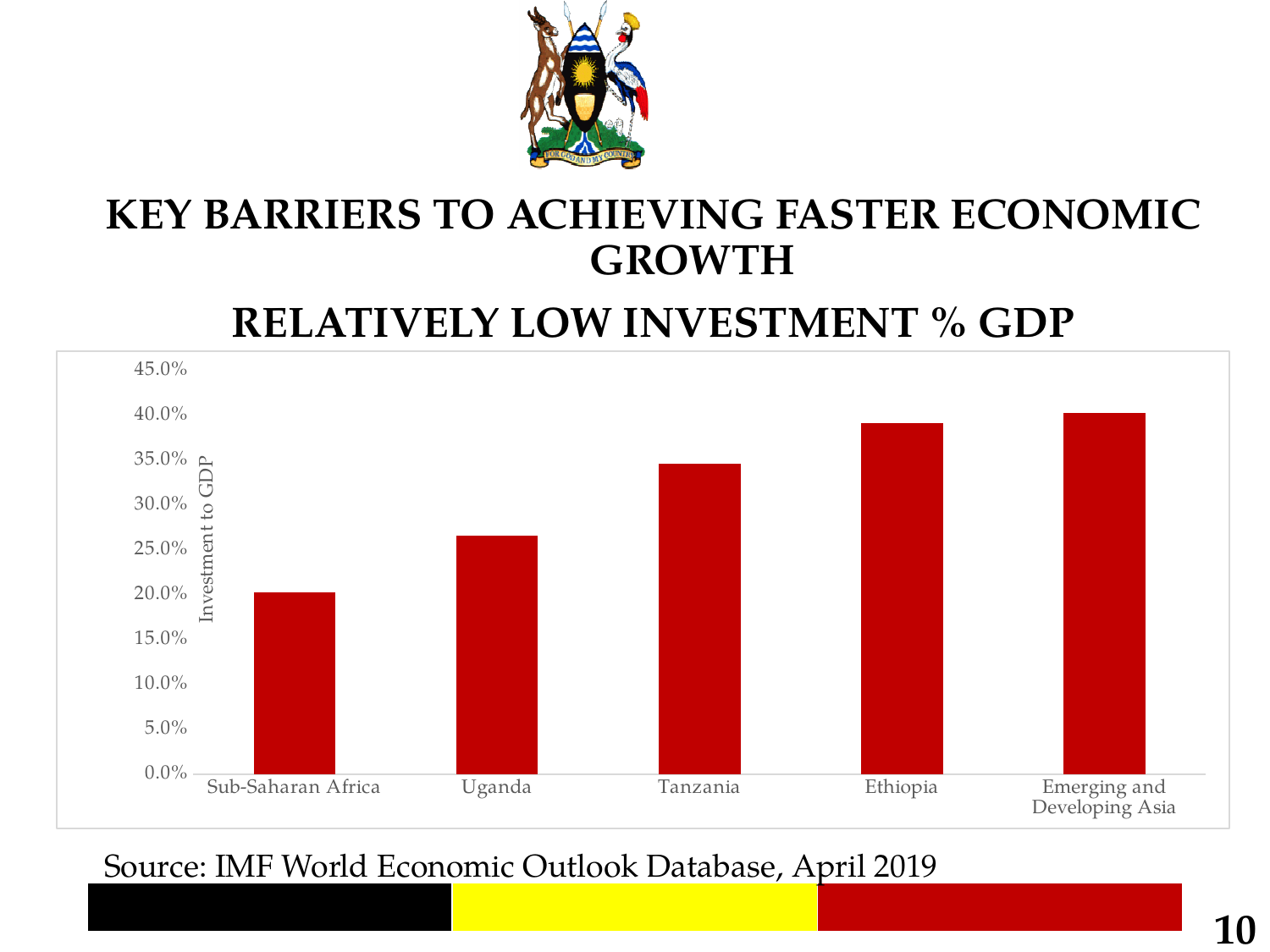

KEY BARRIERS TO ACHIEVING FASTER ECONOMIC GROWTH
RELATIVELY LOW INVESTMENT % GDP

### Chart

| Category | Investment to GDP, 2018 |
|---|---|
| Sub-Saharan Africa | 0.202 |
| Uganda | 0.265 |
| Tanzania | 0.34600000000000036 |
| Ethiopia | 0.39100000000000035 |
| Emerging and Developing Asia | 0.402 |
Source: IMF World Economic Outlook Database, April 2019

10